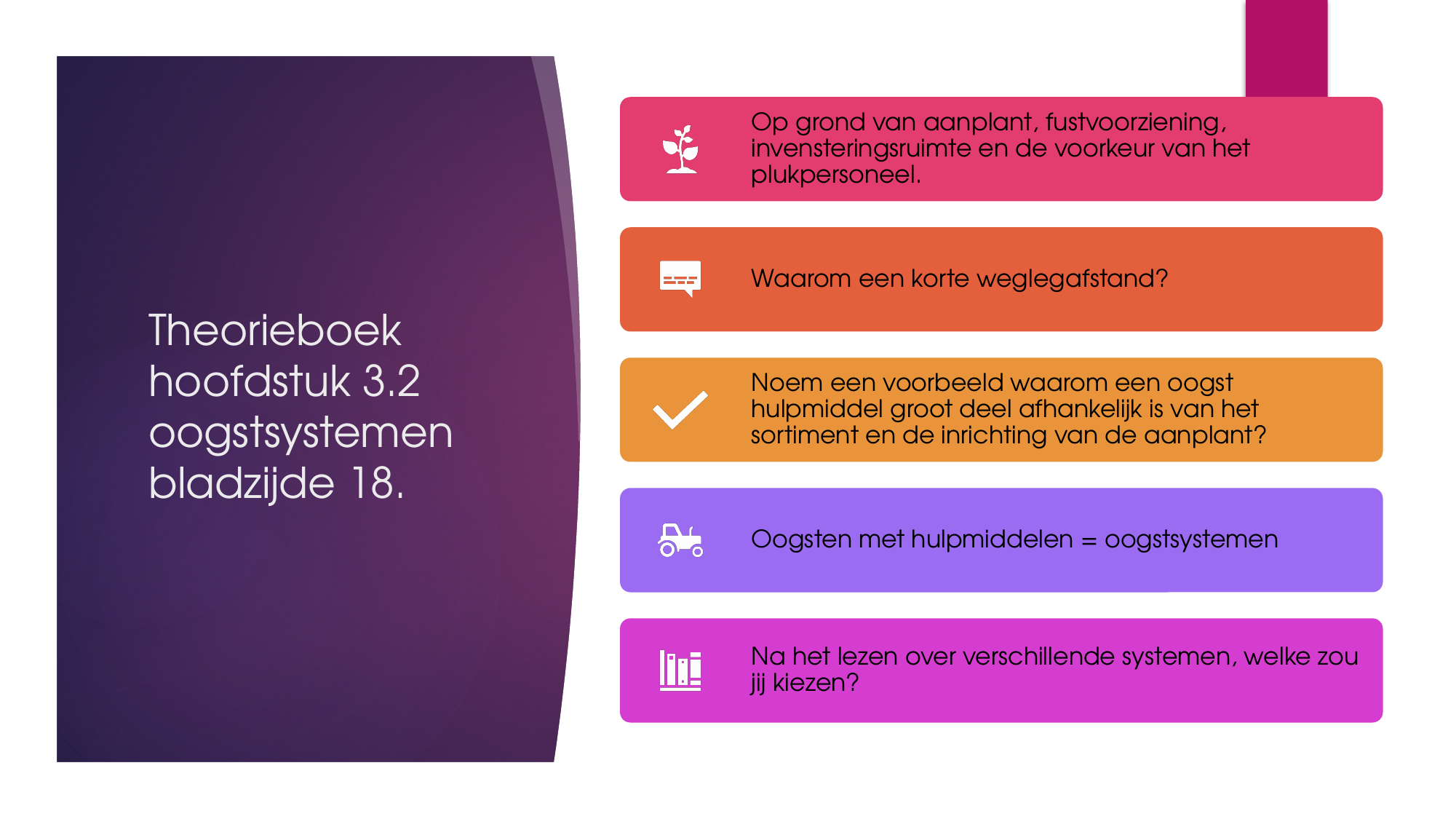

Op grond van aanplant, fustvoorziening, invensteringsruimte en de voorkeur van het plukpersoneel.
Waarom een korte weglegafstand?
Noem een voorbeeld waarom een oogst hulpmiddel groot deel afhankelijk is van het sortiment en de inrichting van de aanplant?
Oogsten met hulpmiddelen = oogstsystemen
Na het lezen over verschillende systemen, welke zou jij kiezen?
# Theorieboek hoofdstuk 3.2 oogstsystemen bladzijde 18.